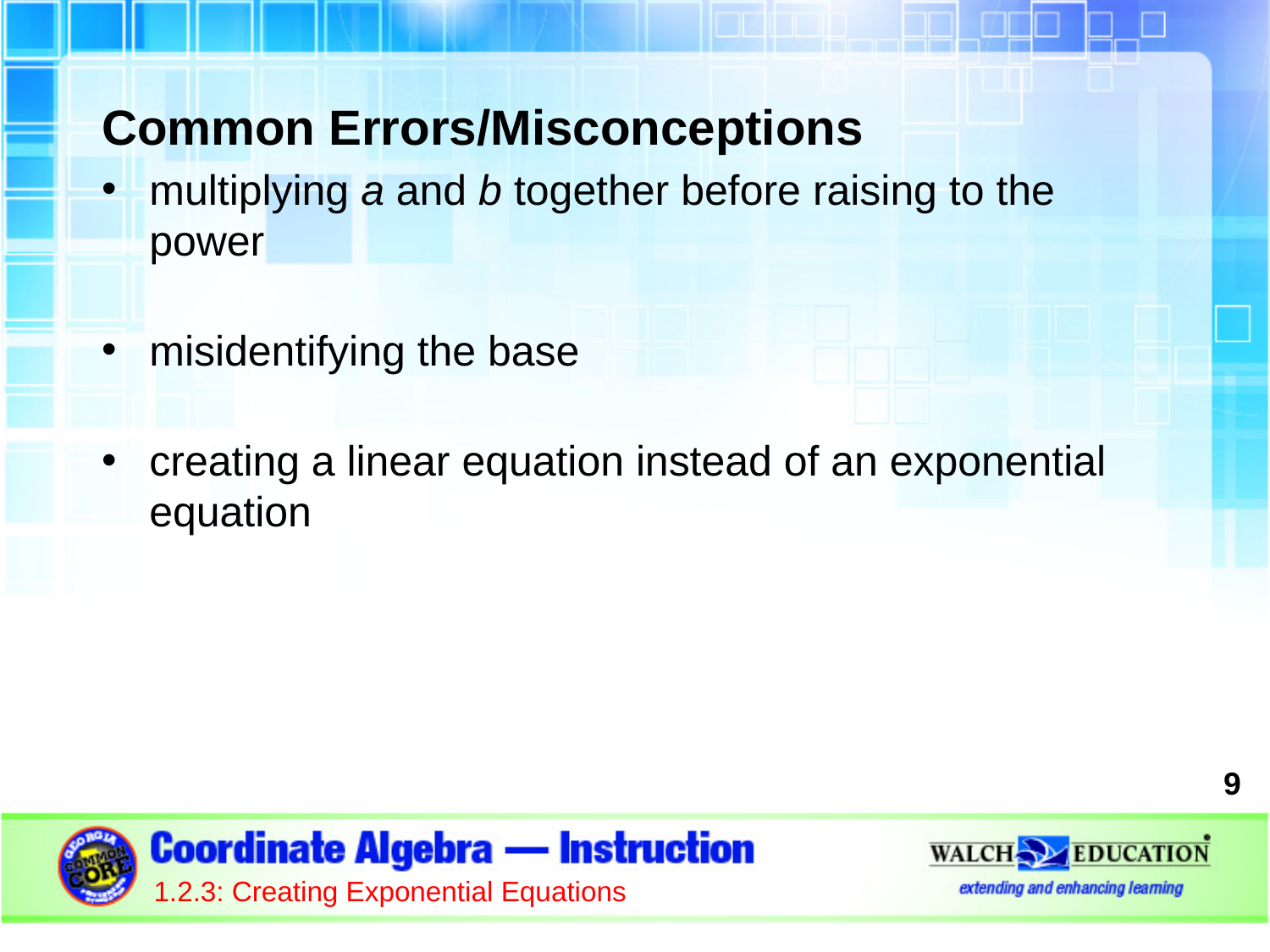

Common Errors/Misconceptions
multiplying a and b together before raising to the power
misidentifying the base
creating a linear equation instead of an exponential equation

9
1.2.3: Creating Exponential Equations